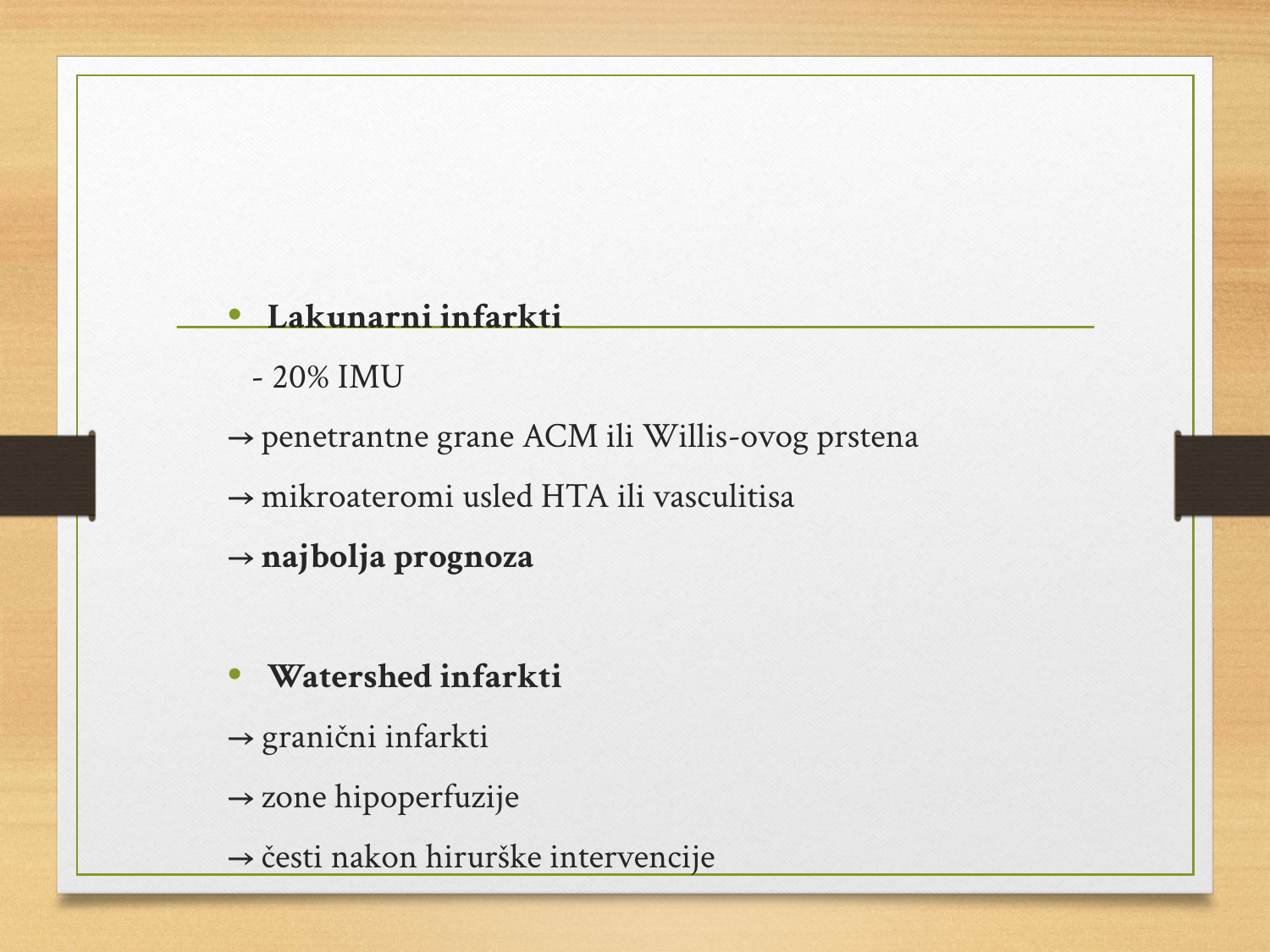

#
Lakunarni infarkti
   - 20% IMU
→ penetrantne grane ACM ili Willis-ovog prstena
→ mikroateromi usled HTA ili vasculitisa
→ najbolja prognoza

Watershed infarkti
→ granični infarkti
→ zone hipoperfuzije
→ česti nakon hirurške intervencije